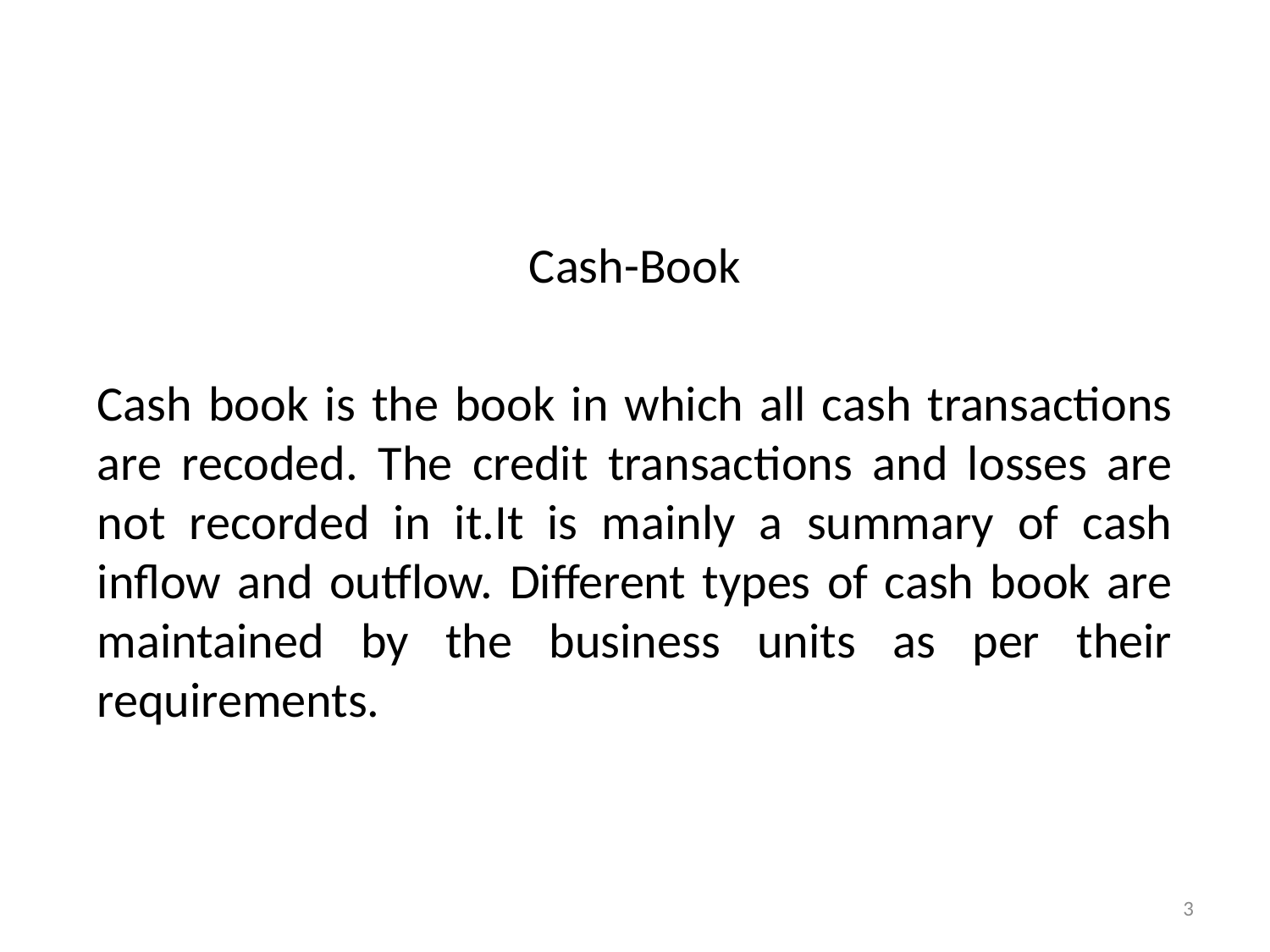

Cash-Book

Cash book is the book in which all cash transactions are recoded. The credit transactions and losses are not recorded in it.It is mainly a summary of cash inflow and outflow. Different types of cash book are maintained by the business units as per their requirements.

3